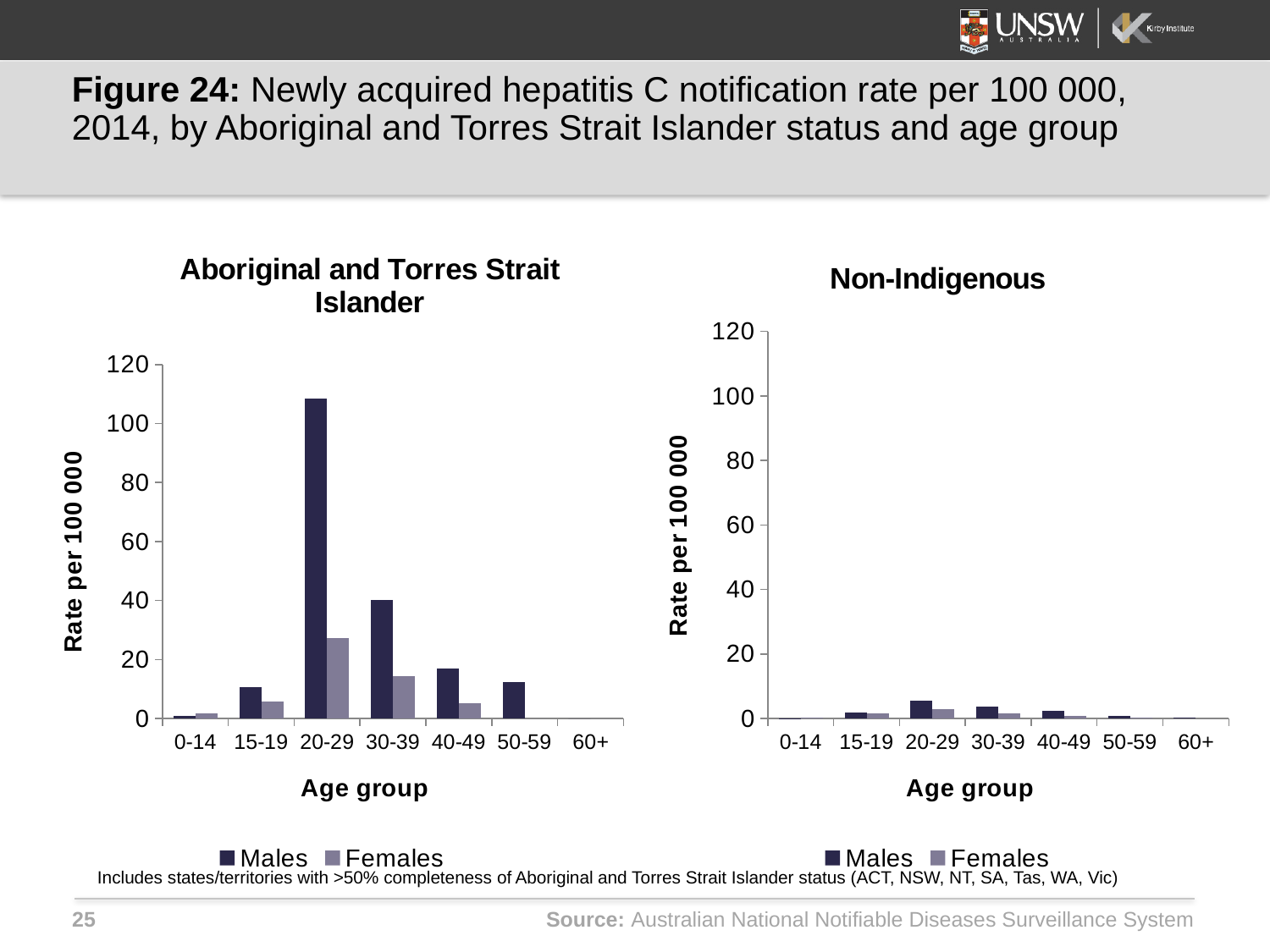

# Figure 24: Newly acquired hepatitis C notification rate per 100 000, 2014, by Aboriginal and Torres Strait Islander status and age group

### Chart: Aboriginal and Torres Strait Islander

| Category | Males | Females |
|---|---|---|
| 0-14 | 0.815687 | 1.695821 |
| 15-19 | 10.63349 | 5.69071 |
| 20-29 | 108.5718 | 27.10468 |
| 30-39 | 40.09925 | 14.27518 |
| 40-49 | 16.81332 | 5.129915 |
| 50-59 | 12.27697 | 0.0 |
| 60+ | 0.0 | 0.0 |

### Chart: Non-Indigenous

| Category | Males | Females |
|---|---|---|
| 0-14 | 0.046563 | 0.147477 |
| 15-19 | 1.804235 | 1.466973 |
| 20-29 | 5.501965 | 2.964176 |
| 30-39 | 3.692832 | 1.69585 |
| 40-49 | 2.251338 | 0.886341 |
| 50-59 | 0.689391 | 0.201894 |
| 60+ | 0.316195 | 0.0 |
Includes states/territories with >50% completeness of Aboriginal and Torres Strait Islander status (ACT, NSW, NT, SA, Tas, WA, Vic)
Source: Australian National Notifiable Diseases Surveillance System
25